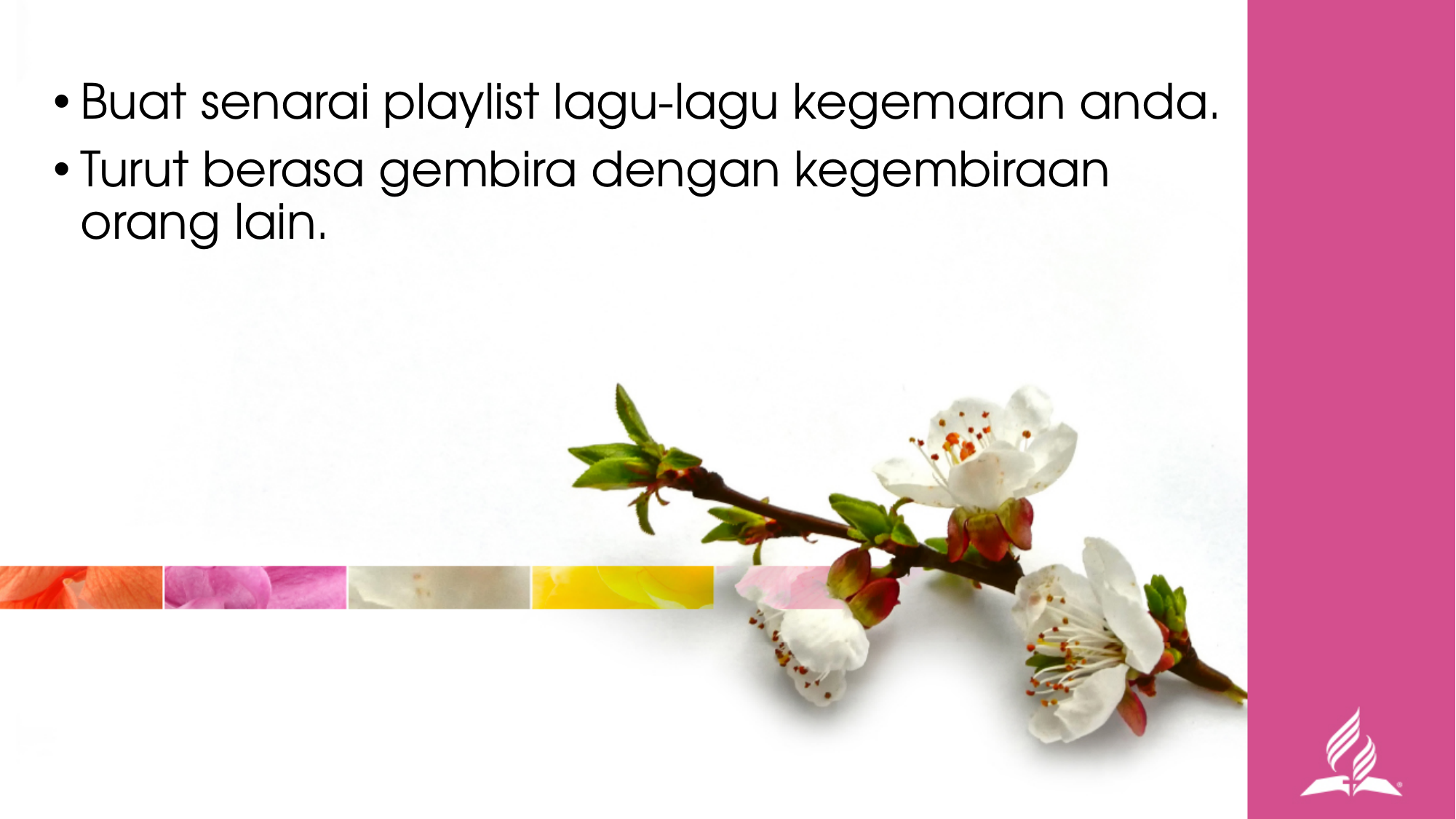

Buat senarai playlist lagu-lagu kegemaran anda.
Turut berasa gembira dengan kegembiraan orang lain.